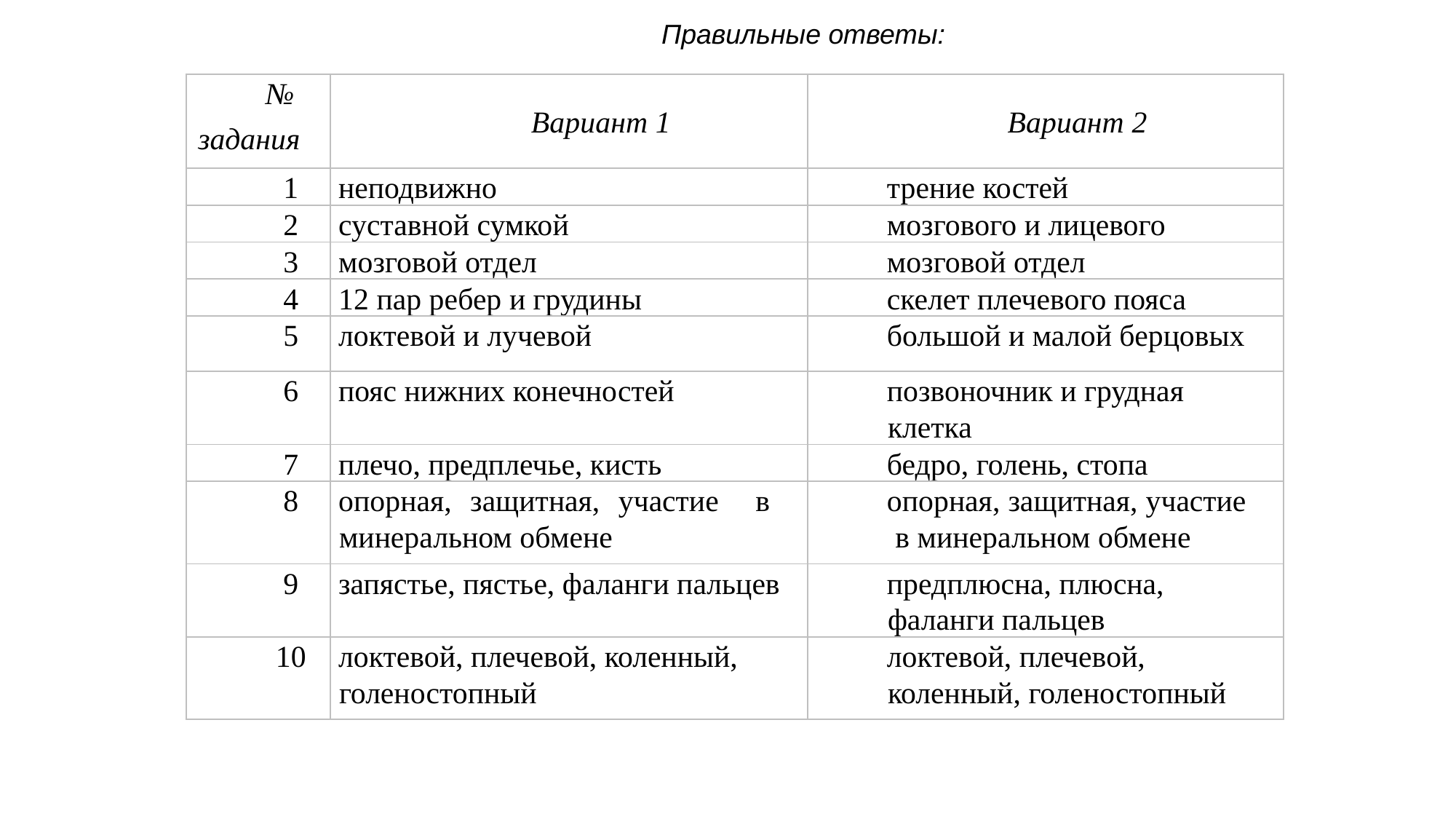

Правильные ответы:
| № задания | Вариант 1 | Вариант 2 |
| --- | --- | --- |
| 1 | неподвижно | трение костей |
| 2 | суставной сумкой | мозгового и лицевого |
| 3 | мозговой отдел | мозговой отдел |
| 4 | 12 пар ребер и грудины | скелет плечевого пояса |
| 5 | локтевой и лучевой | большой и малой берцовых |
| 6 | пояс нижних конечностей | позвоночник и грудная клетка |
| 7 | плечо, предплечье, кисть | бедро, голень, стопа |
| 8 | опорная, защитная, участие в минеральном обмене | опорная, защитная, участие в минеральном обмене |
| 9 | запястье, пястье, фаланги пальцев | предплюсна, плюсна, фаланги пальцев |
| 10 | локтевой, плечевой, коленный, голеностопный | локтевой, плечевой, коленный, голеностопный |